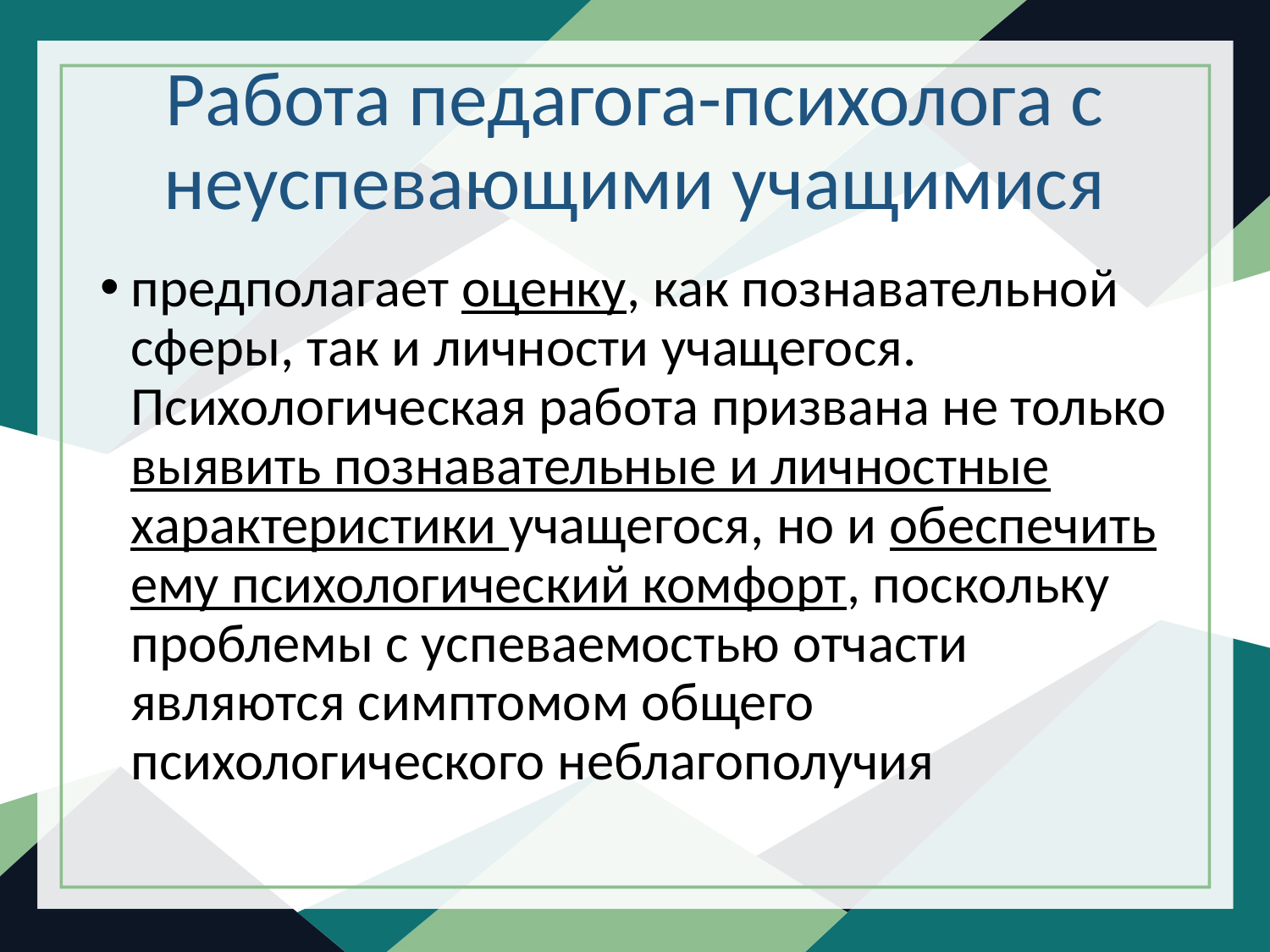

# Работа педагога-психолога с неуспевающими учащимися
предполагает оценку, как познавательной сферы, так и личности учащегося. Психологическая работа призвана не только выявить познавательные и личностные характеристики учащегося, но и обеспечить ему психологический комфорт, поскольку проблемы с успеваемостью отчасти являются симптомом общего психологического неблагополучия